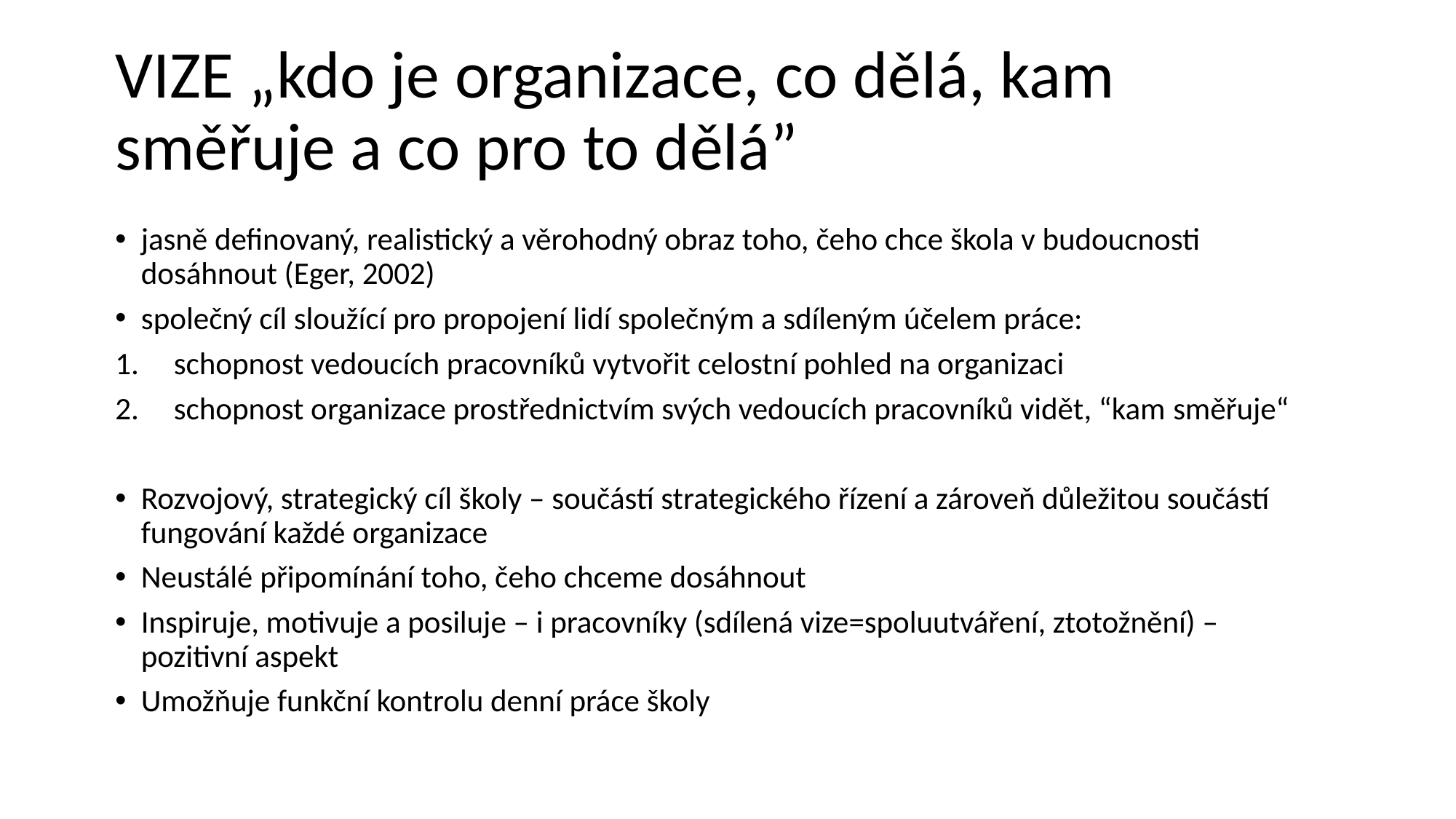

# VIZE „kdo je organizace, co dělá, kam směřuje a co pro to dělá”
jasně definovaný, realistický a věrohodný obraz toho, čeho chce škola v budoucnosti dosáhnout (Eger, 2002)
společný cíl sloužící pro propojení lidí společným a sdíleným účelem práce:
schopnost vedoucích pracovníků vytvořit celostní pohled na organizaci
schopnost organizace prostřednictvím svých vedoucích pracovníků vidět, “kam směřuje“

Rozvojový, strategický cíl školy – součástí strategického řízení a zároveň důležitou součástí fungování každé organizace
Neustálé připomínání toho, čeho chceme dosáhnout
Inspiruje, motivuje a posiluje – i pracovníky (sdílená vize=spoluutváření, ztotožnění) – pozitivní aspekt
Umožňuje funkční kontrolu denní práce školy